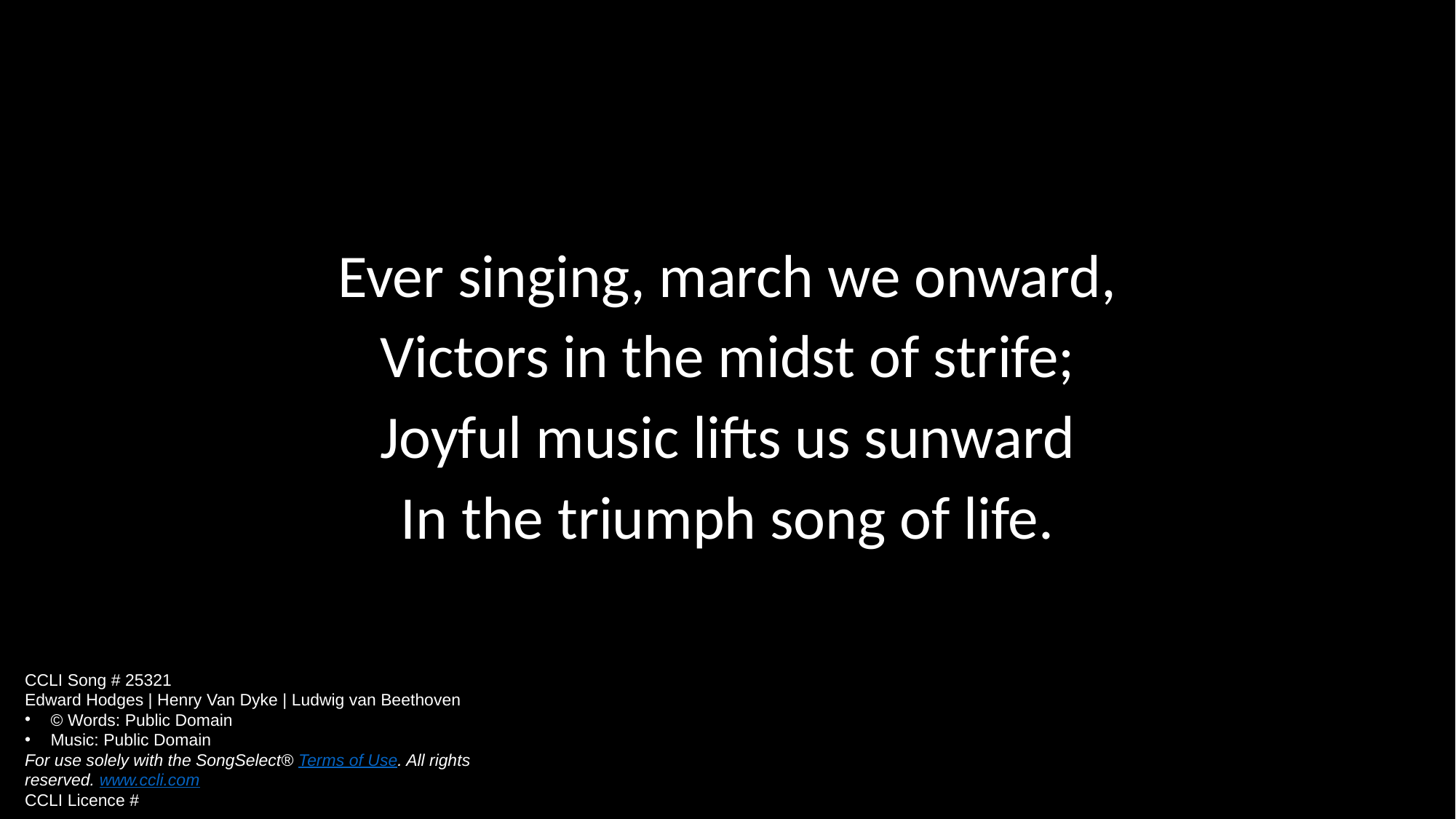

Ever singing, march we onward,
Victors in the midst of strife;
Joyful music lifts us sunward
In the triumph song of life.
CCLI Song # 25321
Edward Hodges | Henry Van Dyke | Ludwig van Beethoven
© Words: Public Domain
Music: Public Domain
For use solely with the SongSelect® Terms of Use. All rights reserved. www.ccli.com
CCLI Licence #